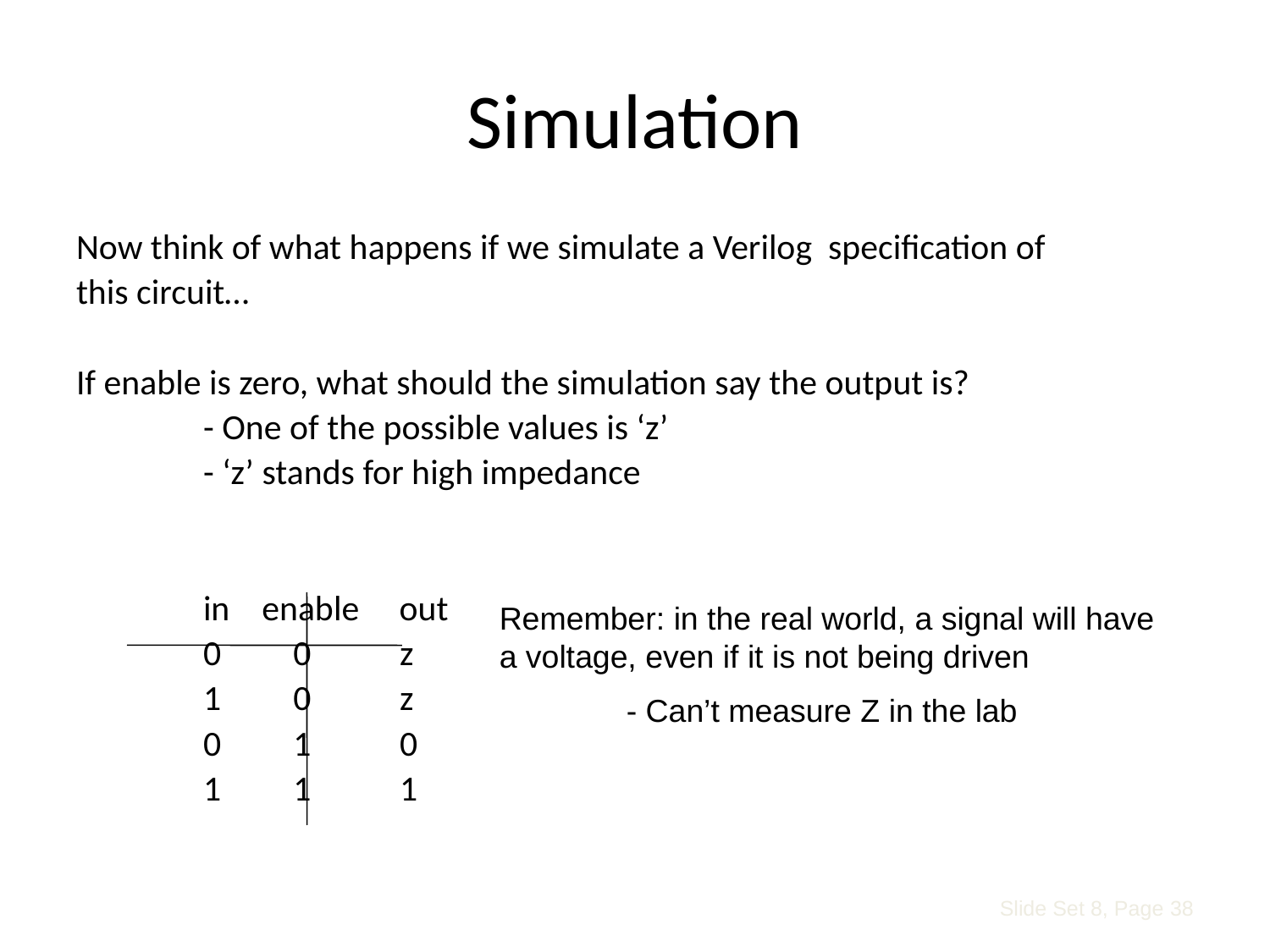

# Simulation
Now think of what happens if we simulate a Verilog  specification of
this circuit…

If enable is zero, what should the simulation say the output is?
	- One of the possible values is ‘z’
	- ‘z’ stands for high impedance

	in    enable     out
	0         0           z
	1         0           z
	0         1           0
	1         1           1

Remember: in the real world, a signal will have a voltage, even if it is not being driven
	- Can’t measure Z in the lab

Slide Set 8, Page 38